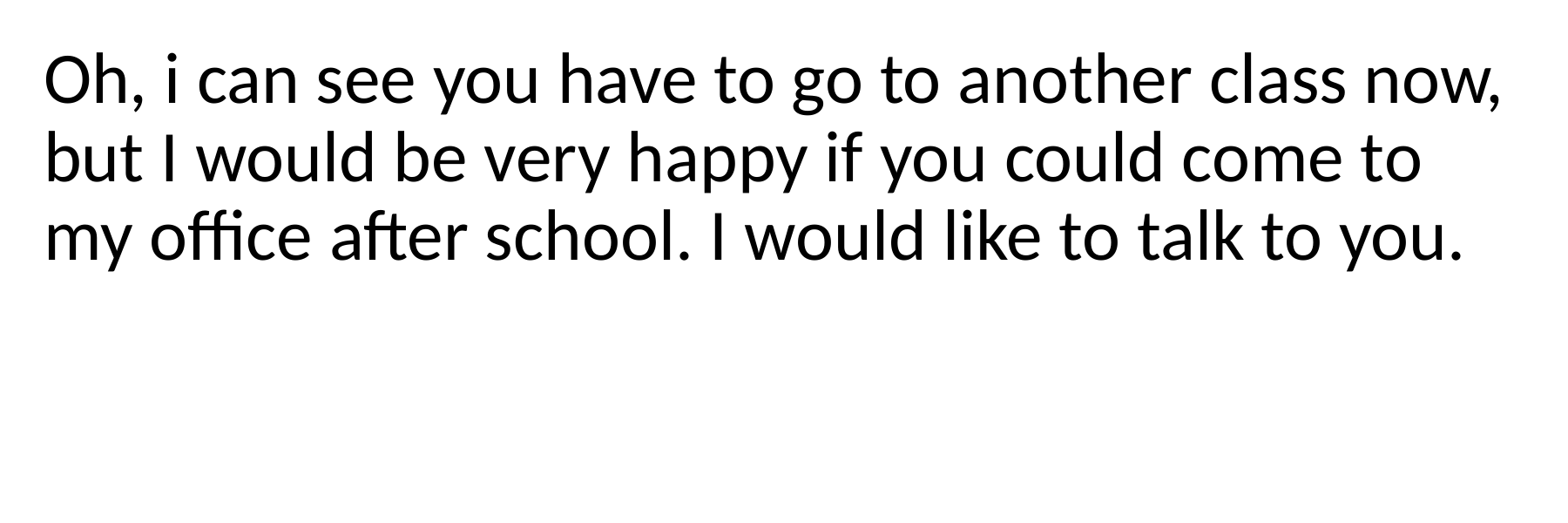

Oh, i can see you have to go to another class now, but I would be very happy if you could come to my office after school. I would like to talk to you.